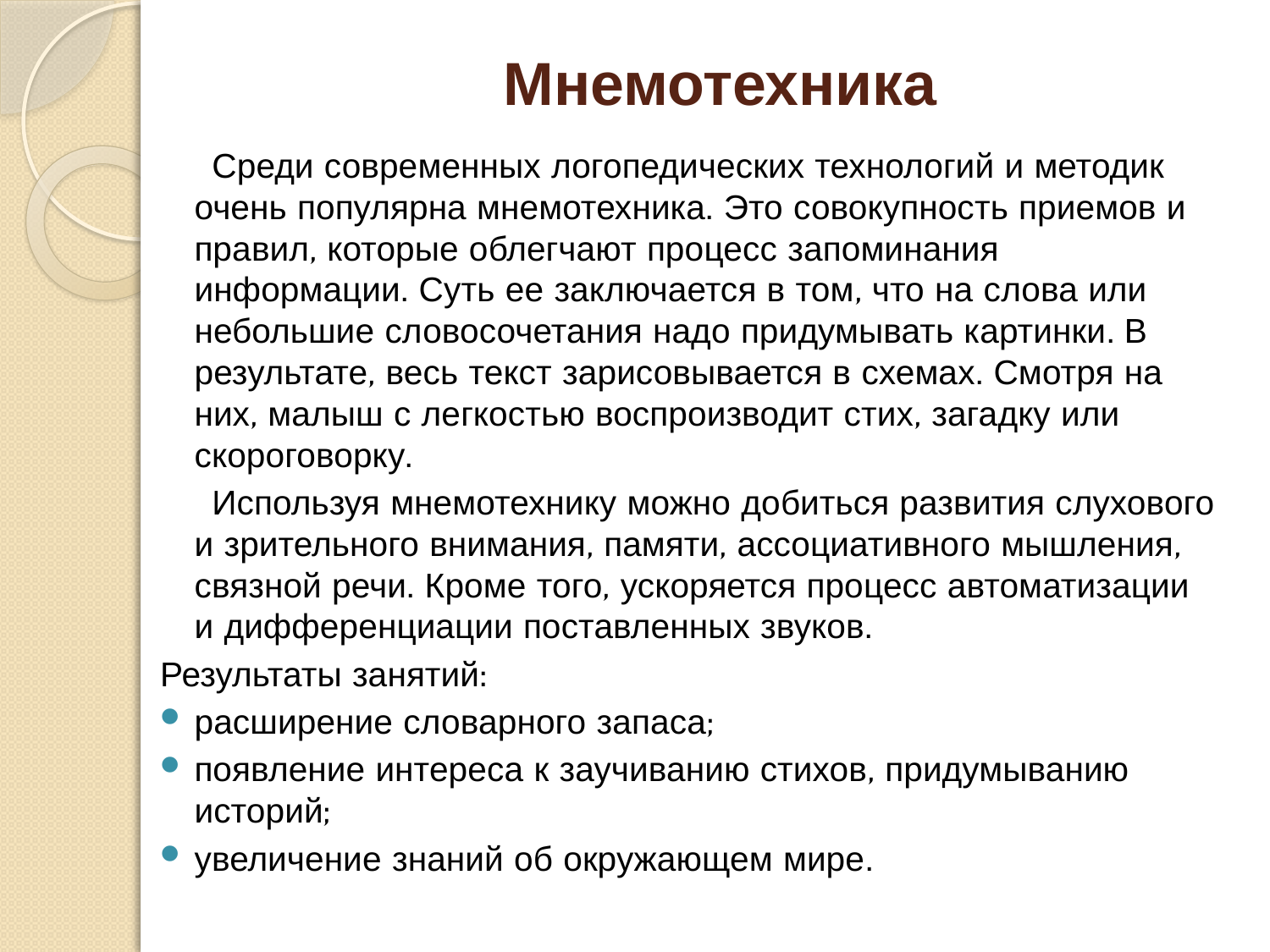

# Мнемотехника
     Среди современных логопедических технологий и методик очень популярна мнемотехника. Это совокупность приемов и правил, которые облегчают процесс запоминания информации. Суть ее заключается в том, что на слова или небольшие словосочетания надо придумывать картинки. В результате, весь текст зарисовывается в схемах. Смотря на них, малыш с легкостью воспроизводит стих, загадку или скороговорку.
     Используя мнемотехнику можно добиться развития слухового и зрительного внимания, памяти, ассоциативного мышления, связной речи. Кроме того, ускоряется процесс автоматизации и дифференциации поставленных звуков.
Результаты занятий:
расширение словарного запаса;
появление интереса к заучиванию стихов, придумыванию историй;
увеличение знаний об окружающем мире.